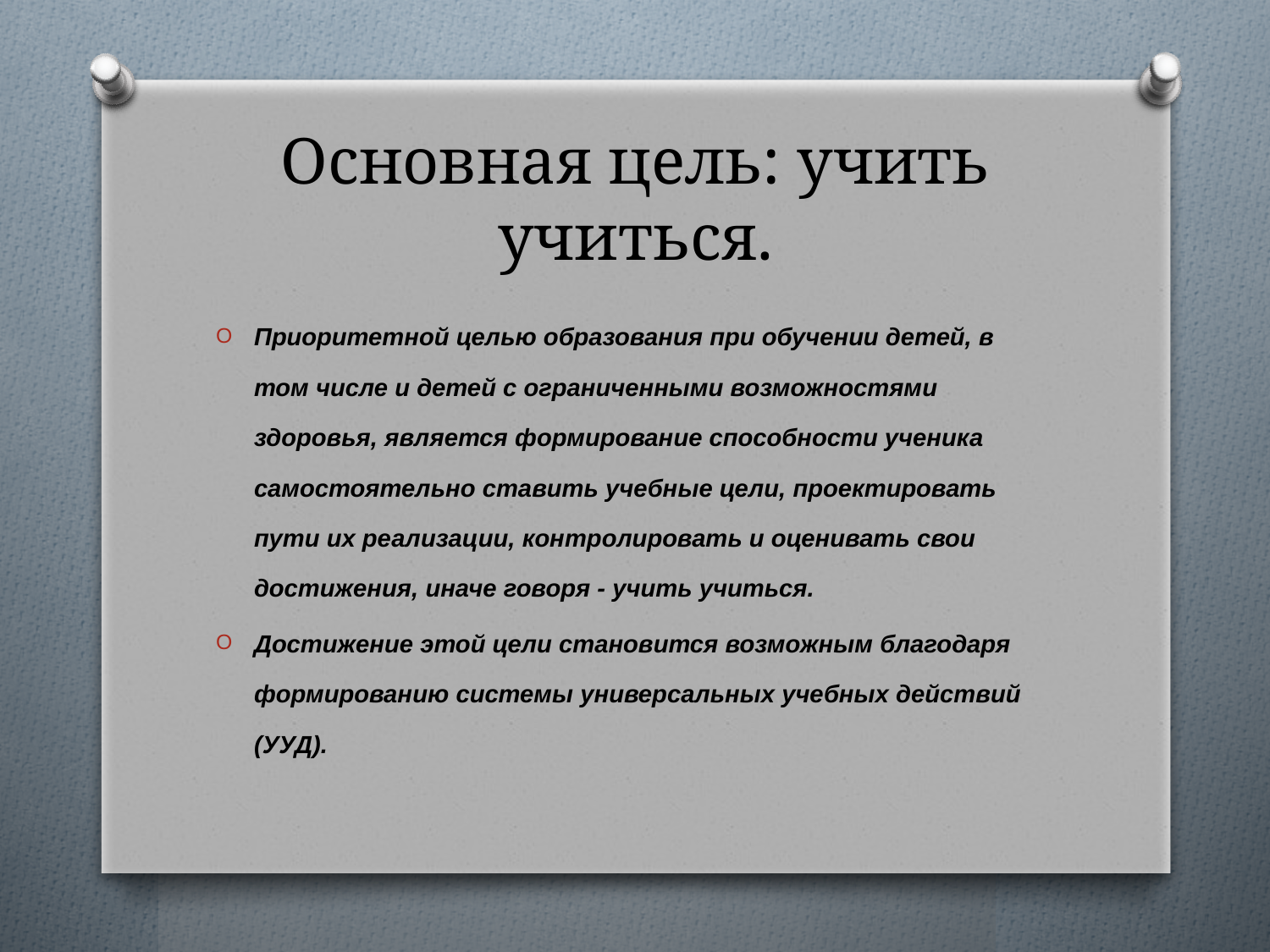

# Основная цель: учить учиться.
Приоритетной целью образования при обучении детей, в том числе и детей с ограниченными возможностями здоровья, является формирование способности ученика самостоятельно ставить учебные цели, проектировать пути их реализации, контролировать и оценивать свои достижения, иначе говоря - учить учиться.
Достижение этой цели становится возможным благодаря формированию системы универсальных учебных действий (УУД).